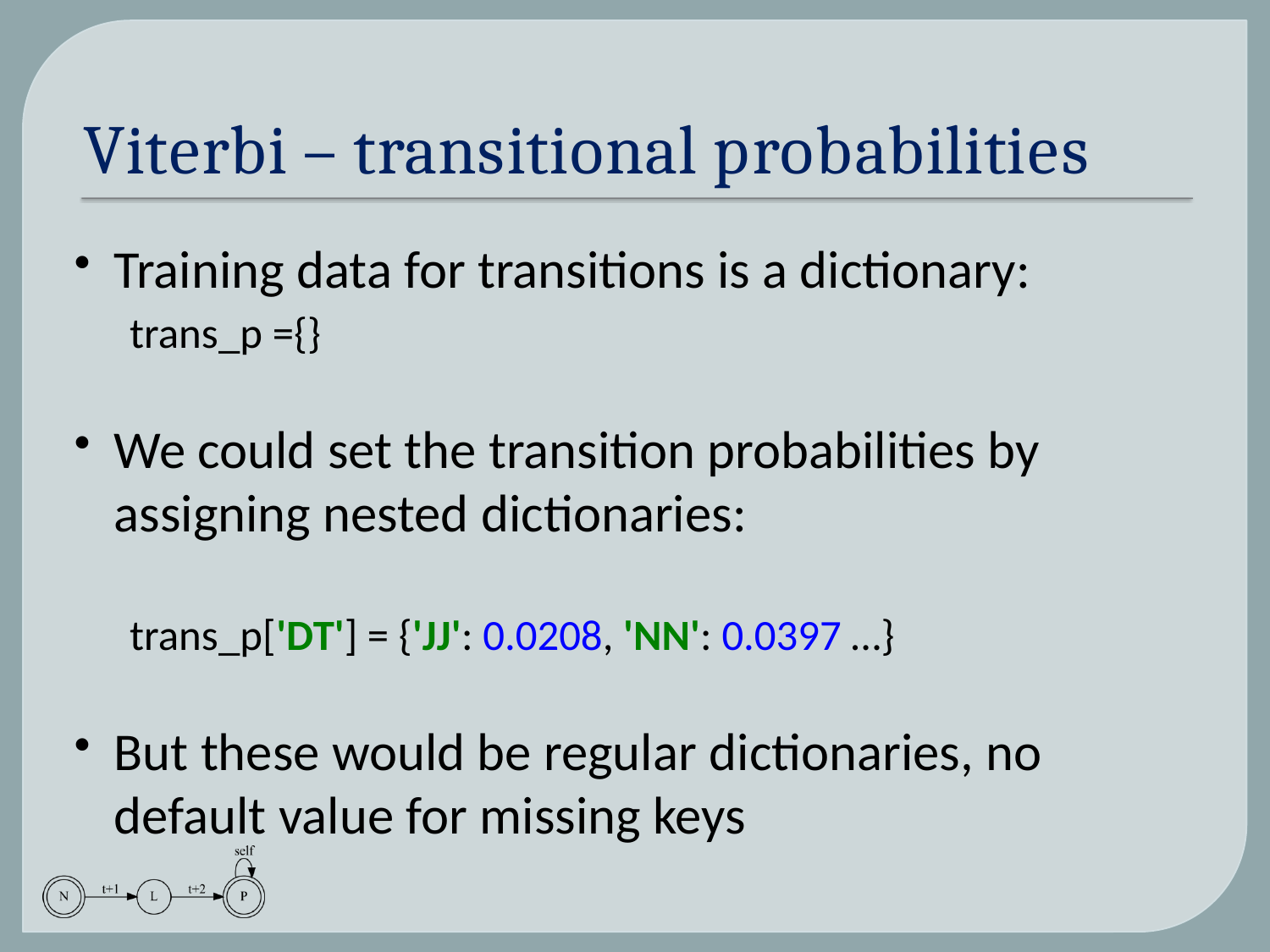

# Viterbi – transitional probabilities
Training data for transitions is a dictionary:
trans_p ={}

We could set the transition probabilities by assigning nested dictionaries:

trans_p['DT'] = {'JJ': 0.0208, 'NN': 0.0397 …}

But these would be regular dictionaries, no default value for missing keys